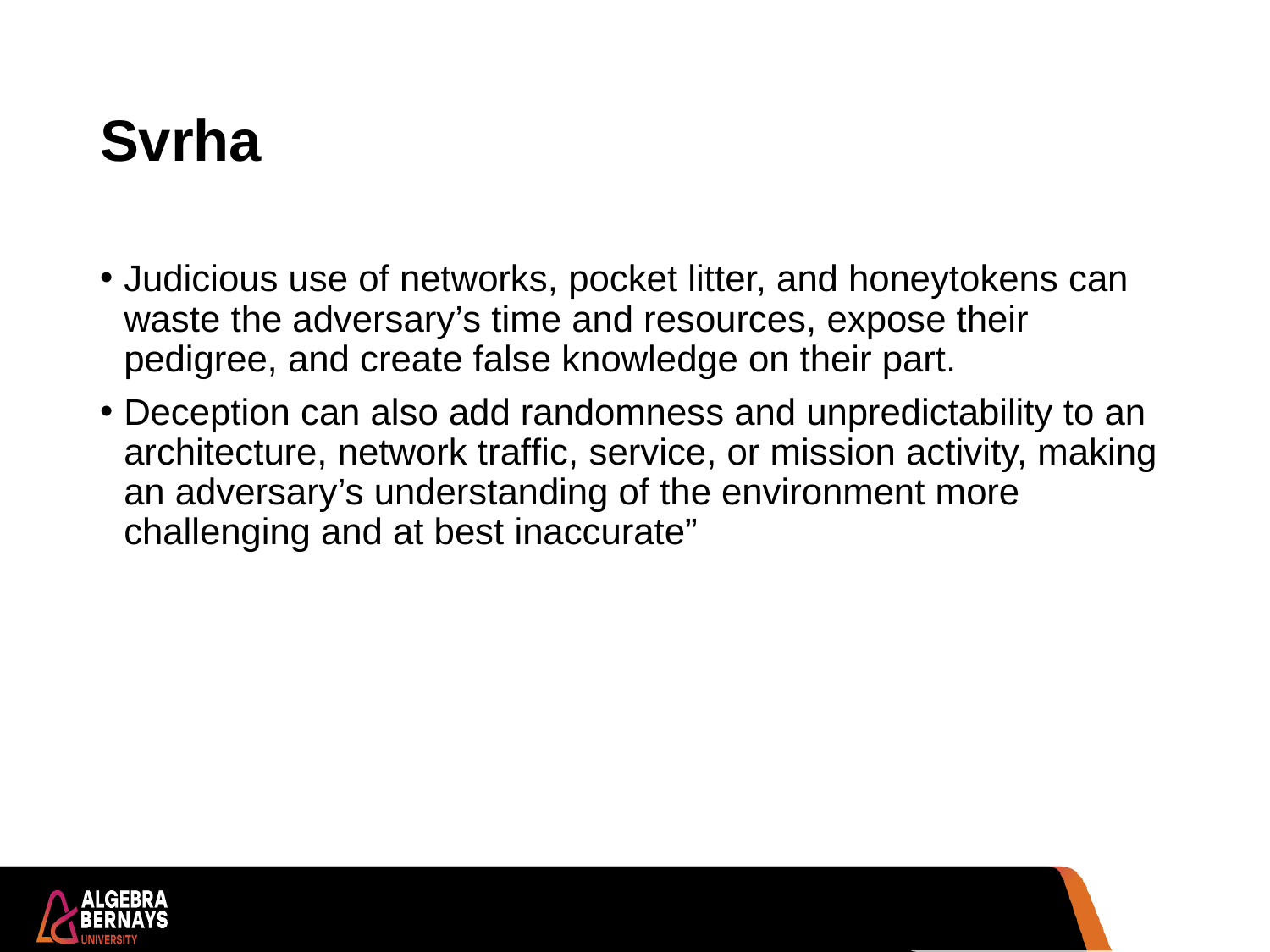

# Svrha
Judicious use of networks, pocket litter, and honeytokens can waste the adversary’s time and resources, expose their pedigree, and create false knowledge on their part.
Deception can also add randomness and unpredictability to an architecture, network trafﬁc, service, or mission activity, making an adversary’s understanding of the environment more challenging and at best inaccurate”